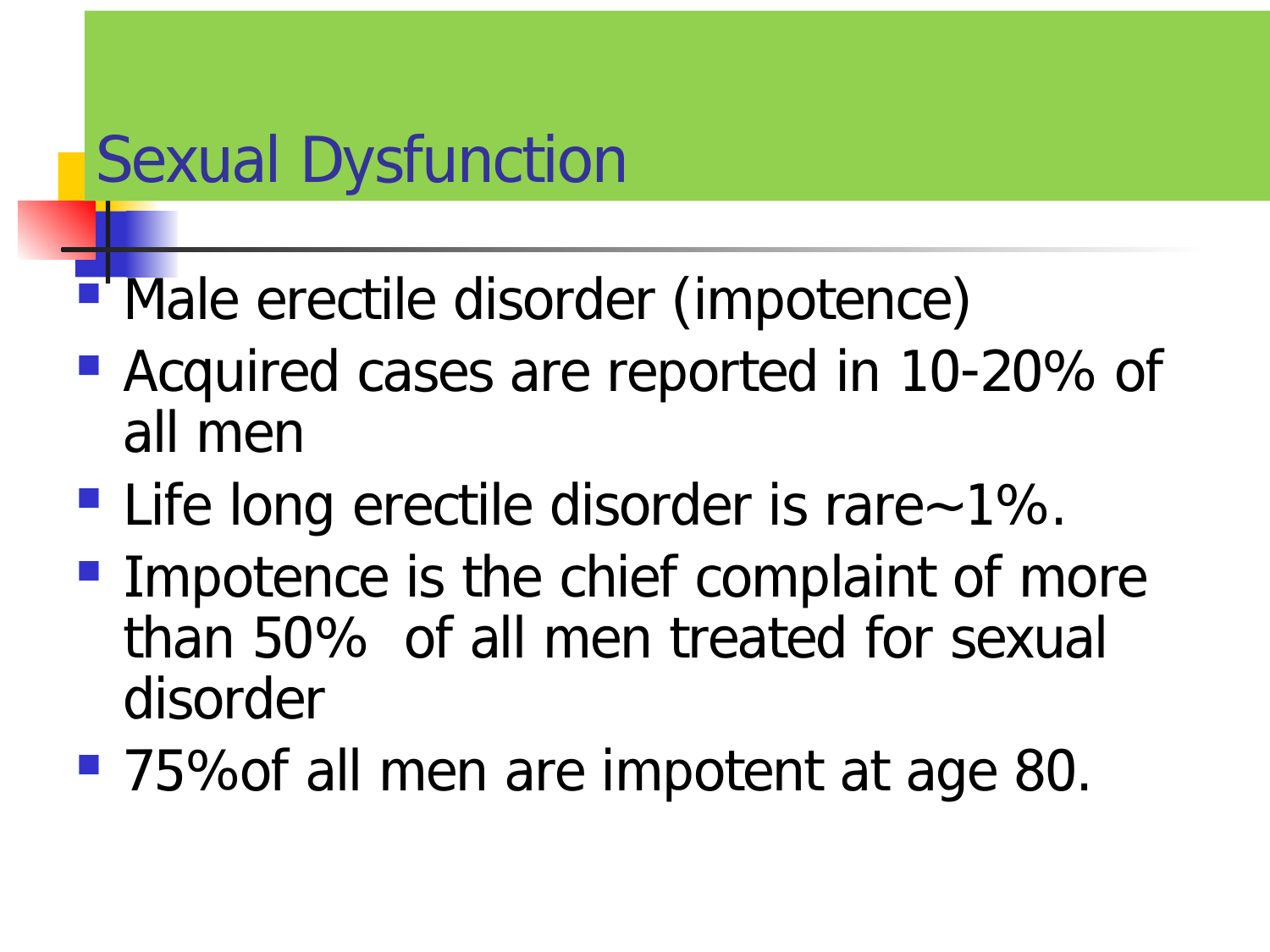

# Sexual Dysfunction
Male erectile disorder (impotence)
Acquired cases are reported in 10-20% of all men
Life long erectile disorder is rare~1%.
Impotence is the chief complaint of more than 50%  of all men treated for sexual disorder
75%of all men are impotent at age 80.